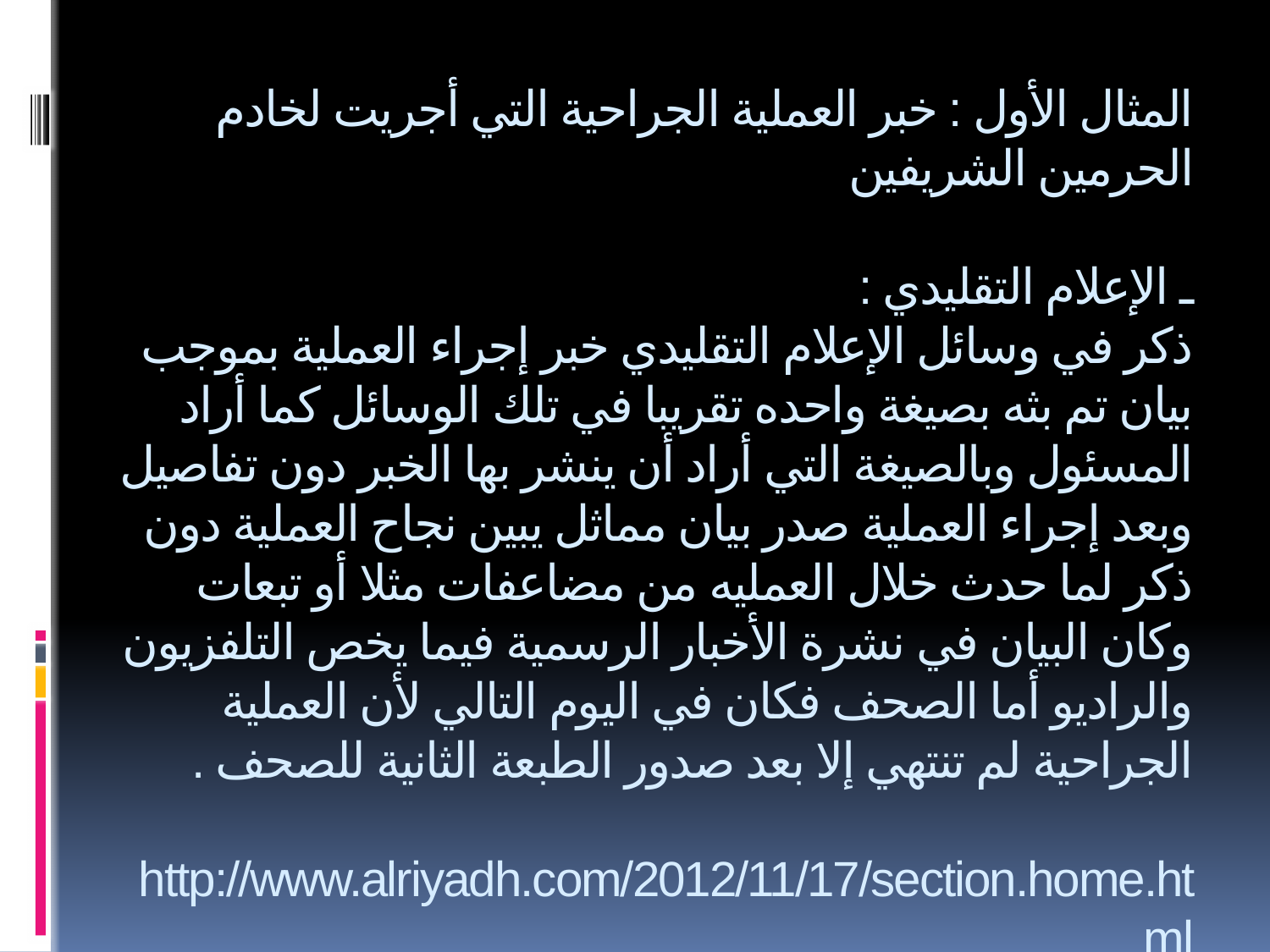

# المثال الأول : خبر العملية الجراحية التي أجريت لخادم الحرمين الشريفين ـ الإعلام التقليدي : ذكر في وسائل الإعلام التقليدي خبر إجراء العملية بموجب بيان تم بثه بصيغة واحده تقريبا في تلك الوسائل كما أراد المسئول وبالصيغة التي أراد أن ينشر بها الخبر دون تفاصيل وبعد إجراء العملية صدر بيان مماثل يبين نجاح العملية دون ذكر لما حدث خلال العمليه من مضاعفات مثلا أو تبعات وكان البيان في نشرة الأخبار الرسمية فيما يخص التلفزيون والراديو أما الصحف فكان في اليوم التالي لأن العملية الجراحية لم تنتهي إلا بعد صدور الطبعة الثانية للصحف . http://www.alriyadh.com/2012/11/17/section.home.html